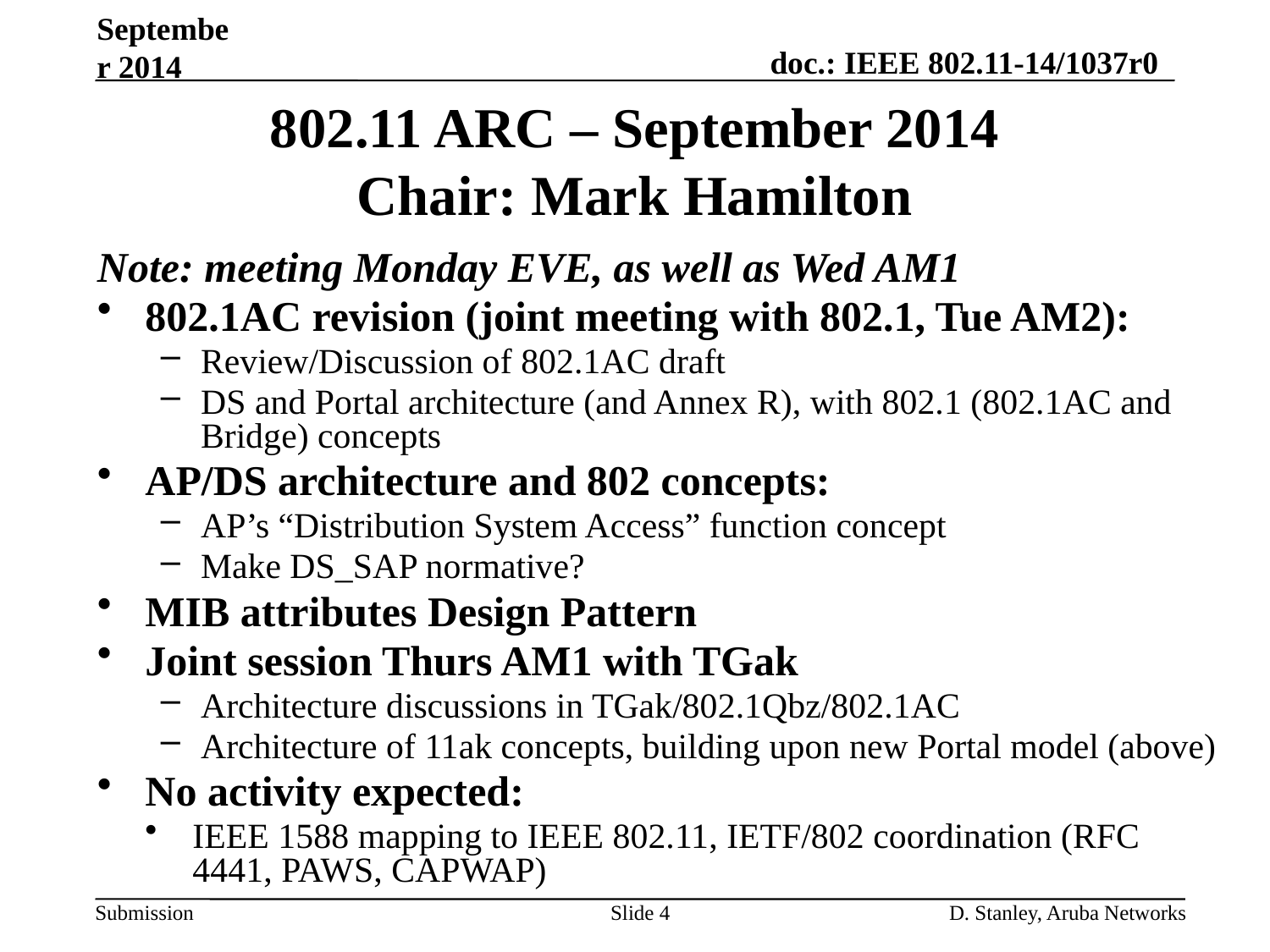

September 2014
# 802.11 ARC – September 2014 Chair: Mark Hamilton
Note: meeting Monday EVE, as well as Wed AM1
802.1AC revision (joint meeting with 802.1, Tue AM2):
Review/Discussion of 802.1AC draft
DS and Portal architecture (and Annex R), with 802.1 (802.1AC and Bridge) concepts
AP/DS architecture and 802 concepts:
AP’s “Distribution System Access” function concept
Make DS_SAP normative?
MIB attributes Design Pattern
Joint session Thurs AM1 with TGak
Architecture discussions in TGak/802.1Qbz/802.1AC
Architecture of 11ak concepts, building upon new Portal model (above)
No activity expected:
IEEE 1588 mapping to IEEE 802.11, IETF/802 coordination (RFC 4441, PAWS, CAPWAP)

Slide 4
D. Stanley, Aruba Networks